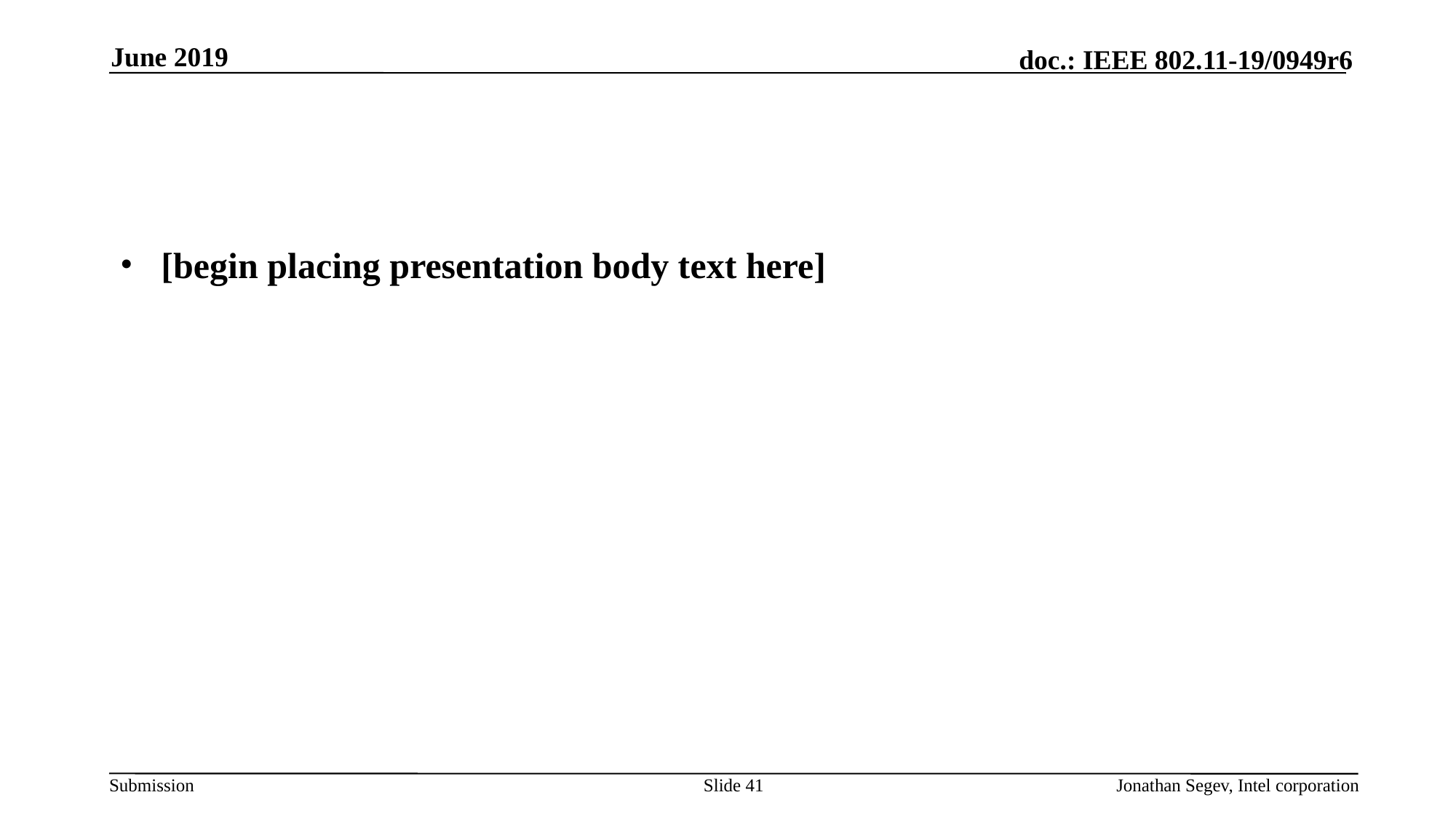

June 2019
#
[begin placing presentation body text here]
Slide 41
Jonathan Segev, Intel corporation